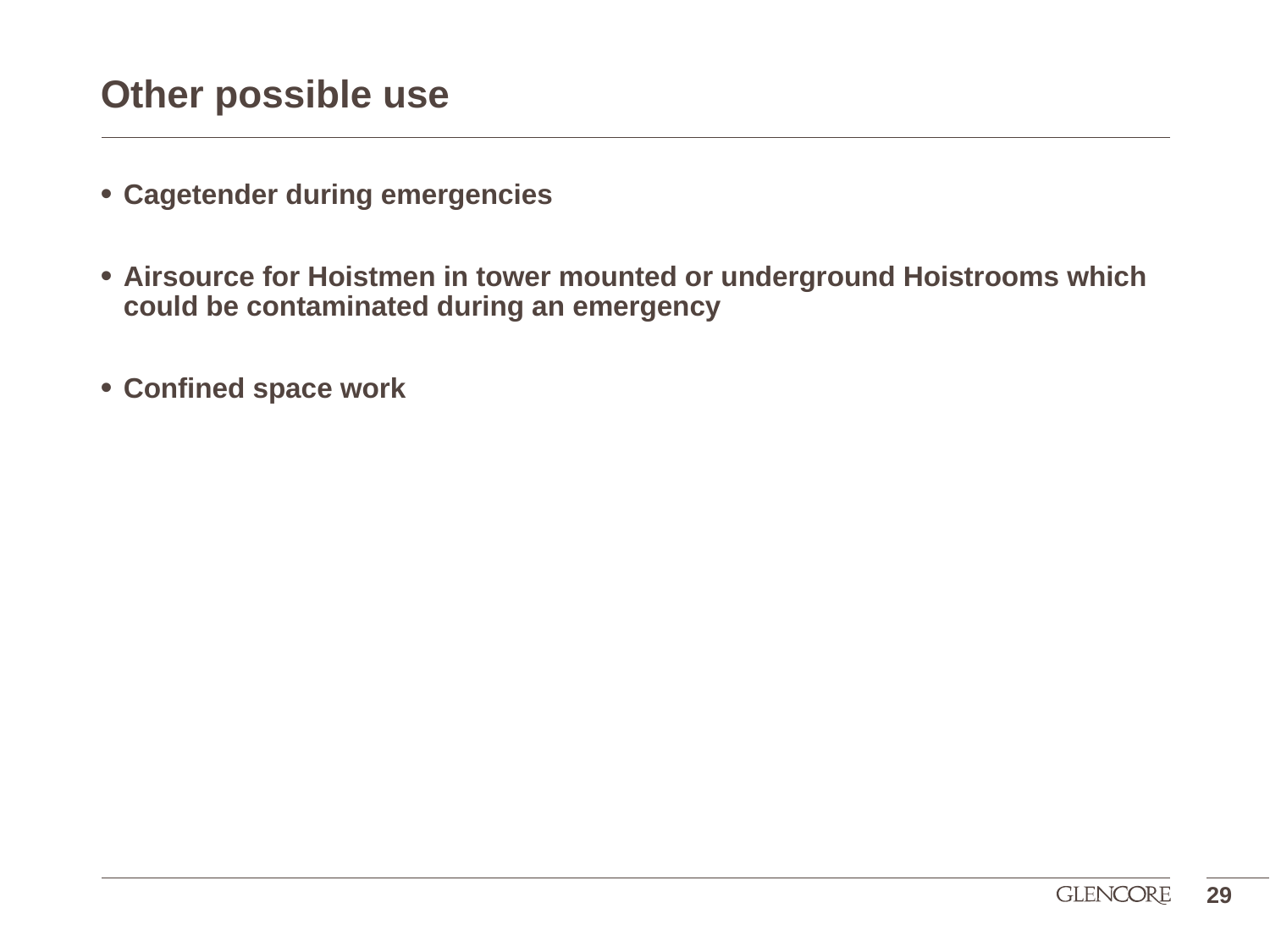

# Other possible use
Cagetender during emergencies

Airsource for Hoistmen in tower mounted or underground Hoistrooms which could be contaminated during an emergency

Confined space work
29